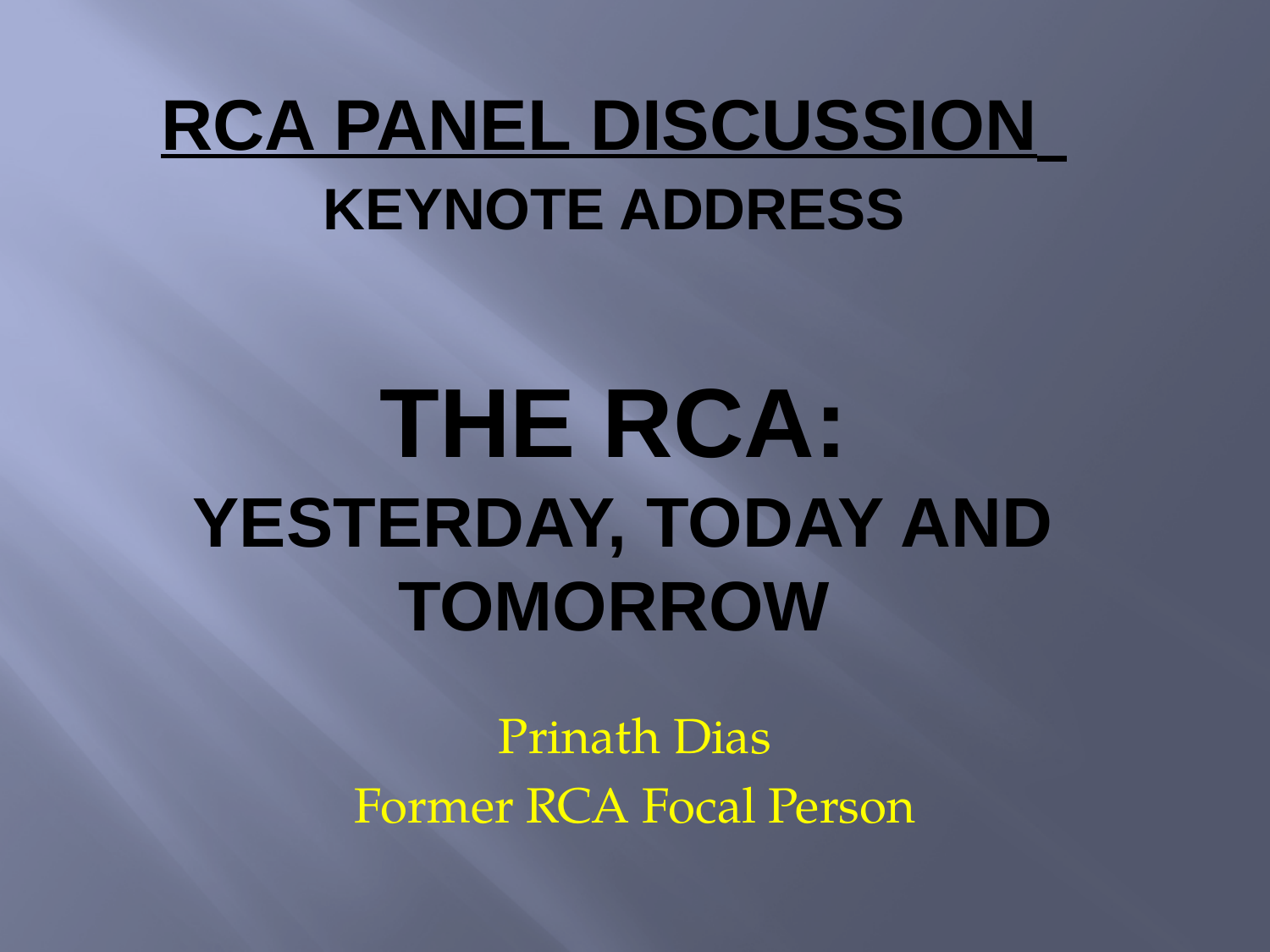

# RCA Panel Discussion Keynote address The RCA: Yesterday, Today and tomorrow
Prinath Dias
Former RCA Focal Person